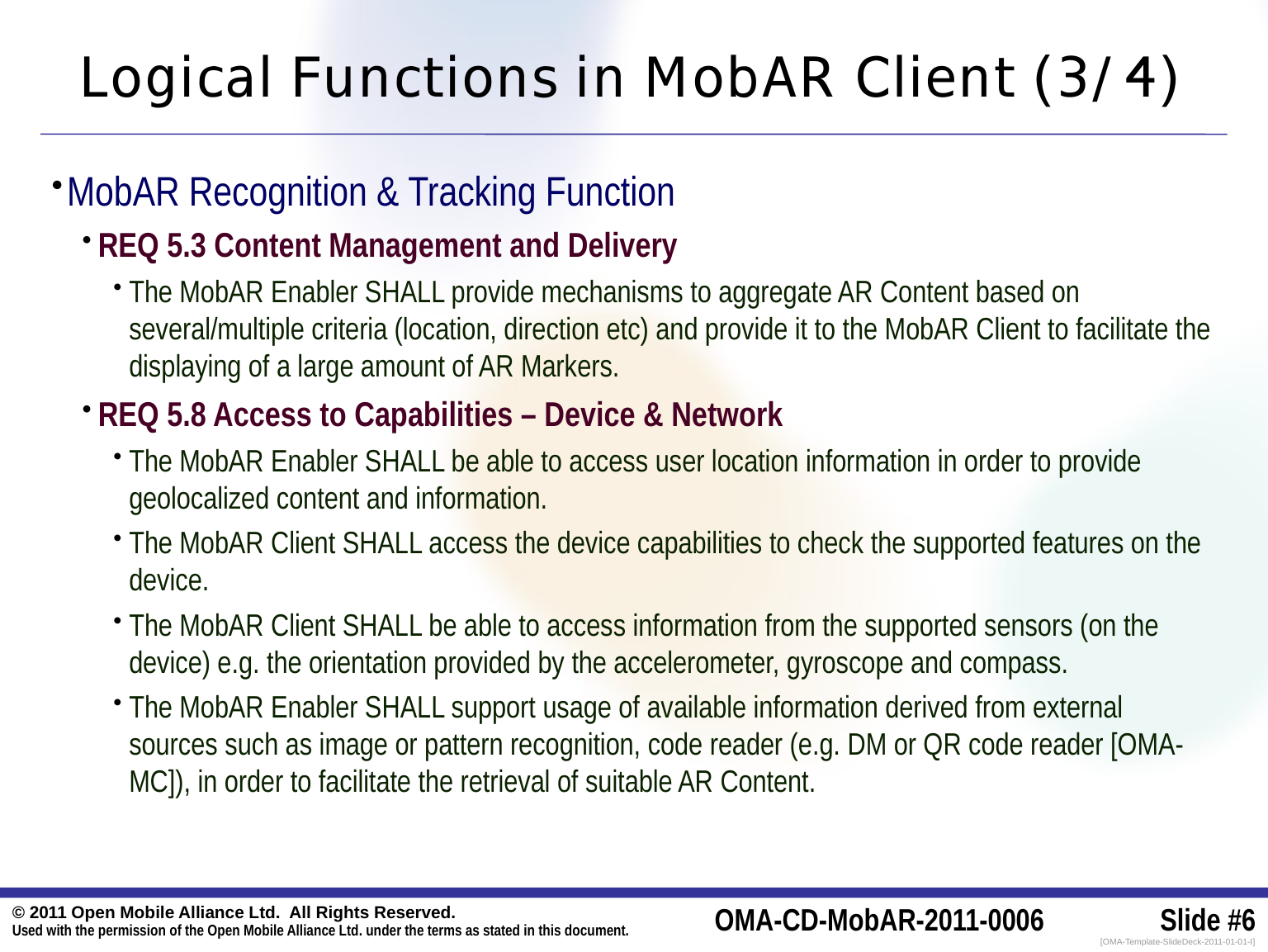

# Logical Functions in MobAR Client (3/4)
MobAR Recognition & Tracking Function
REQ 5.3 Content Management and Delivery
The MobAR Enabler SHALL provide mechanisms to aggregate AR Content based on several/multiple criteria (location, direction etc) and provide it to the MobAR Client to facilitate the displaying of a large amount of AR Markers.
REQ 5.8 Access to Capabilities – Device & Network
The MobAR Enabler SHALL be able to access user location information in order to provide geolocalized content and information.
The MobAR Client SHALL access the device capabilities to check the supported features on the device.
The MobAR Client SHALL be able to access information from the supported sensors (on the device) e.g. the orientation provided by the accelerometer, gyroscope and compass.
The MobAR Enabler SHALL support usage of available information derived from external sources such as image or pattern recognition, code reader (e.g. DM or QR code reader [OMA-MC]), in order to facilitate the retrieval of suitable AR Content.